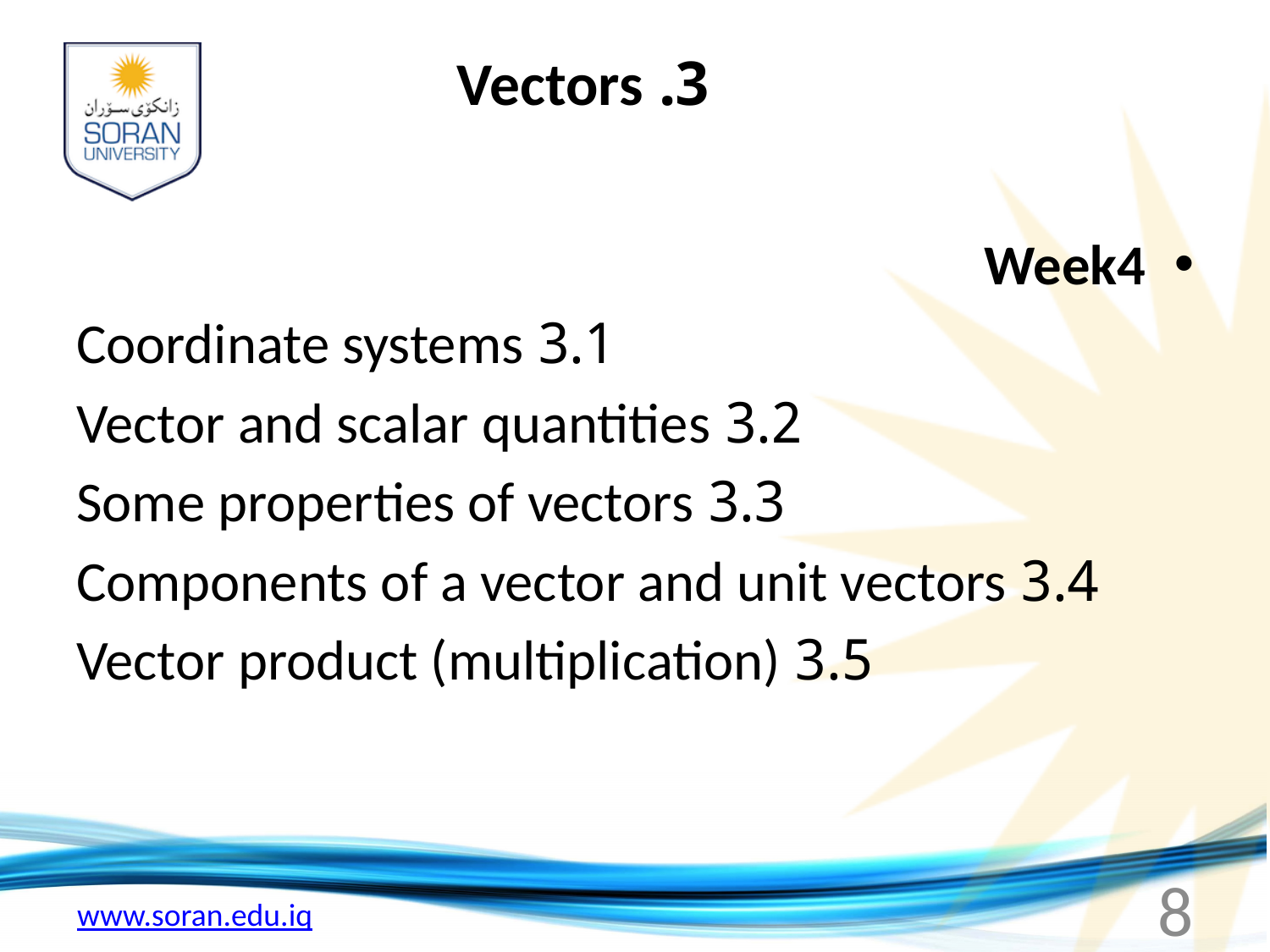

# 3. Vectors
Week4
3.1 Coordinate systems
3.2 Vector and scalar quantities
3.3 Some properties of vectors
3.4 Components of a vector and unit vectors
3.5 Vector product (multiplication)

8